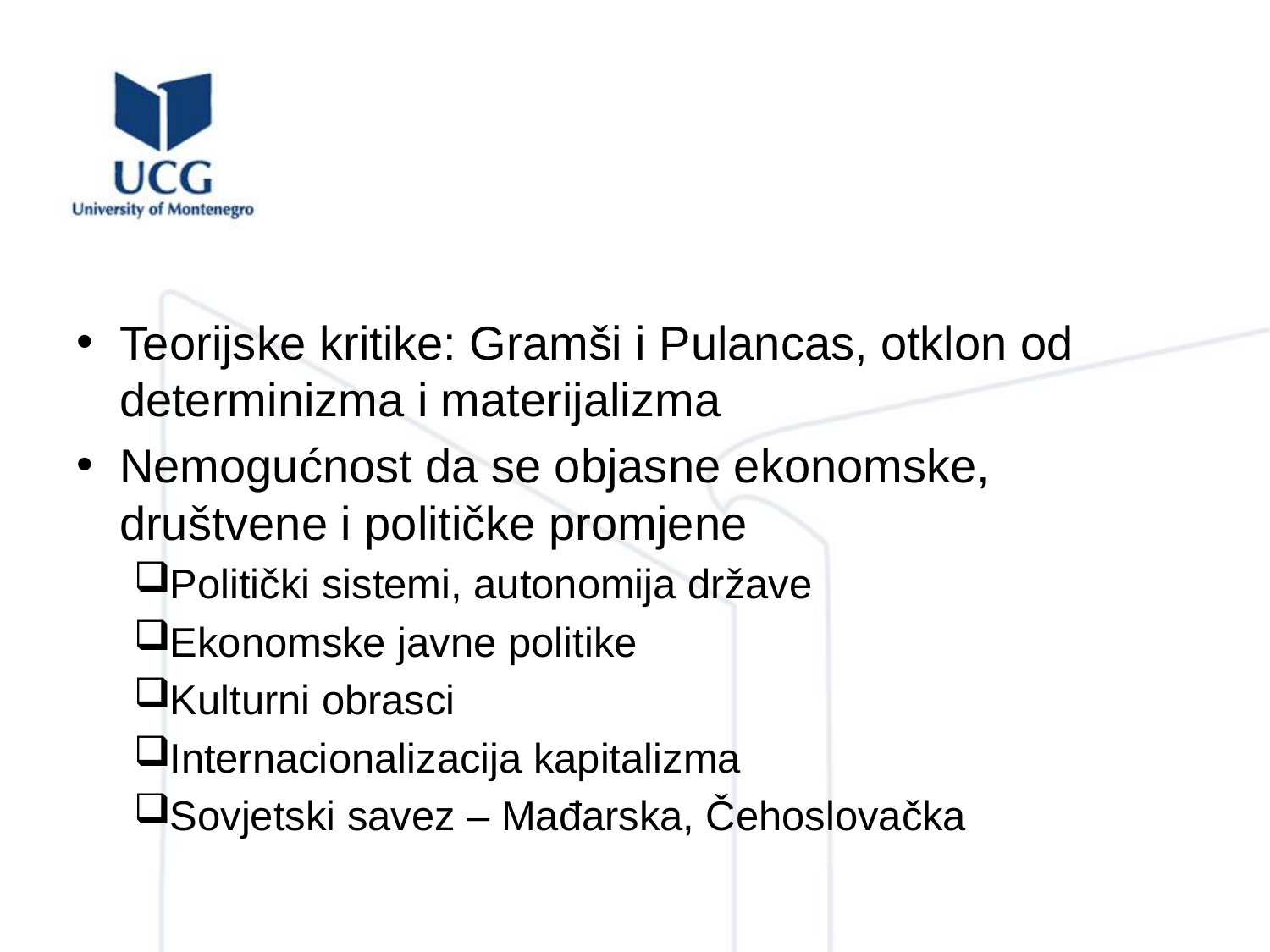

#
Teorijske kritike: Gramši i Pulancas, otklon od determinizma i materijalizma
Nemogućnost da se objasne ekonomske, društvene i političke promjene
Politički sistemi, autonomija države
Ekonomske javne politike
Kulturni obrasci
Internacionalizacija kapitalizma
Sovjetski savez – Mađarska, Čehoslovačka